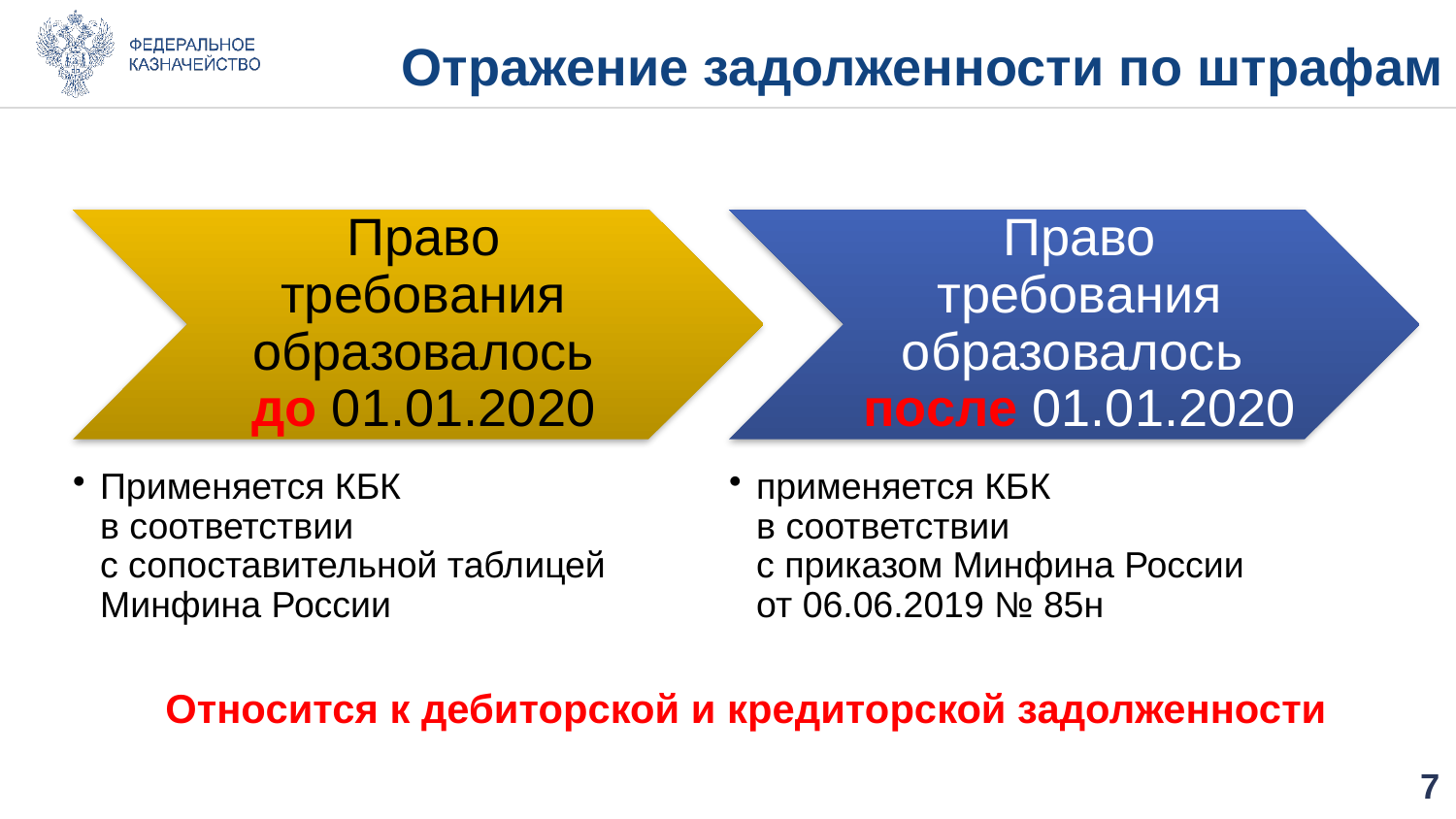

# Отражение задолженности по штрафам
Право требования образовалось
до 01.01.2020
Применяется КБК
в соответствии
с сопоставительной таблицей Минфина России
Право требования образовалось
после 01.01.2020
применяется КБК
в соответствии
с приказом Минфина России
от 06.06.2019 № 85н
Относится к дебиторской и кредиторской задолженности
7